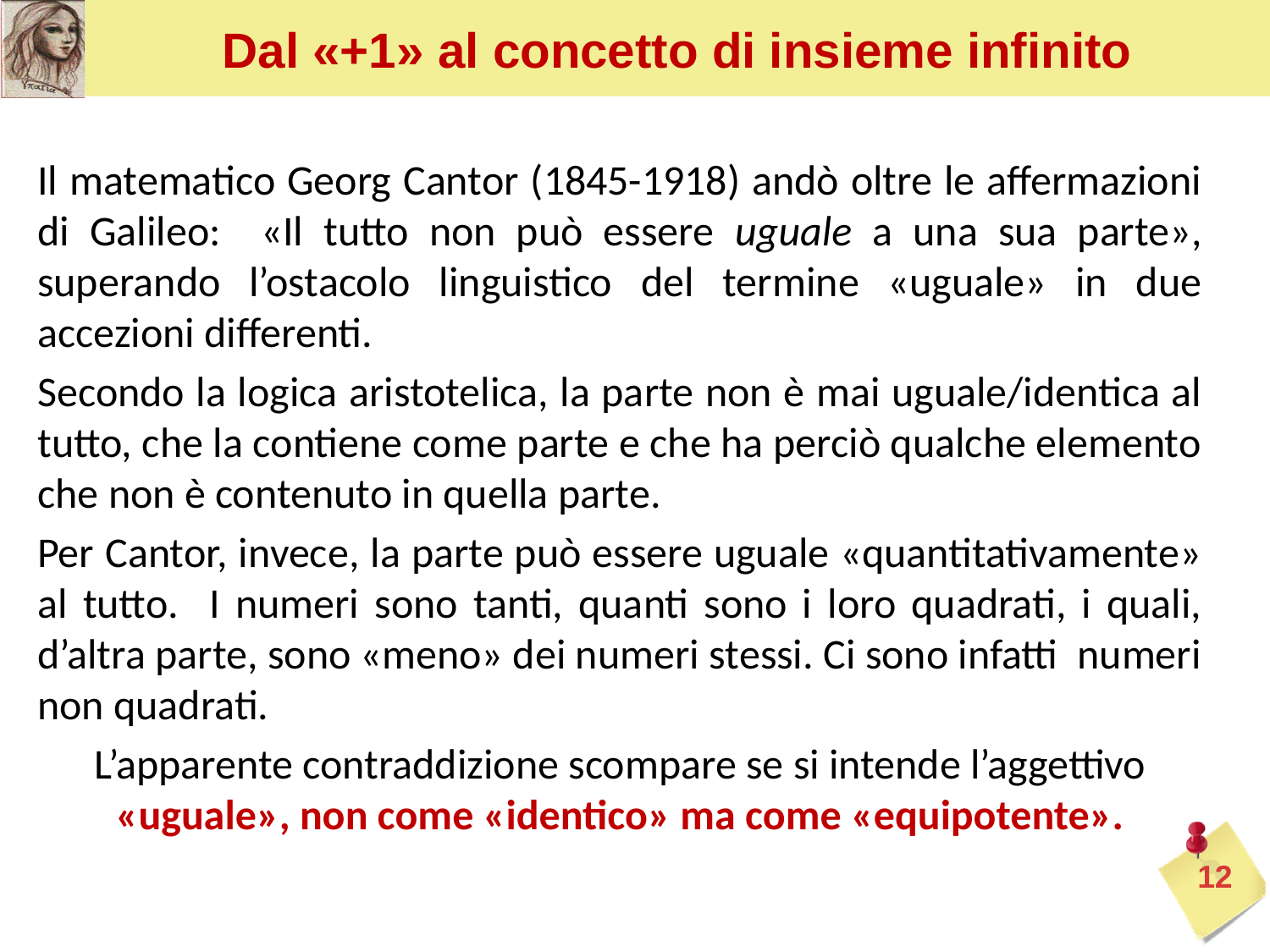

# Dal «+1» al concetto di insieme infinito
Il matematico Georg Cantor (1845-1918) andò oltre le affermazioni di Galileo:  «Il tutto non può essere uguale a una sua parte», superando l’ostacolo linguistico del termine «uguale» in due accezioni differenti.
Secondo la logica aristotelica, la parte non è mai uguale/identica al tutto, che la contiene come parte e che ha perciò qualche elemento che non è contenuto in quella parte.
Per Cantor, invece, la parte può essere uguale «quantitativamente» al tutto.  I numeri sono tanti, quanti sono i loro quadrati, i quali, d’altra parte, sono «meno» dei numeri stessi. Ci sono infatti  numeri non quadrati.
L’apparente contraddizione scompare se si intende l’aggettivo «uguale», non come «identico» ma come «equipotente».